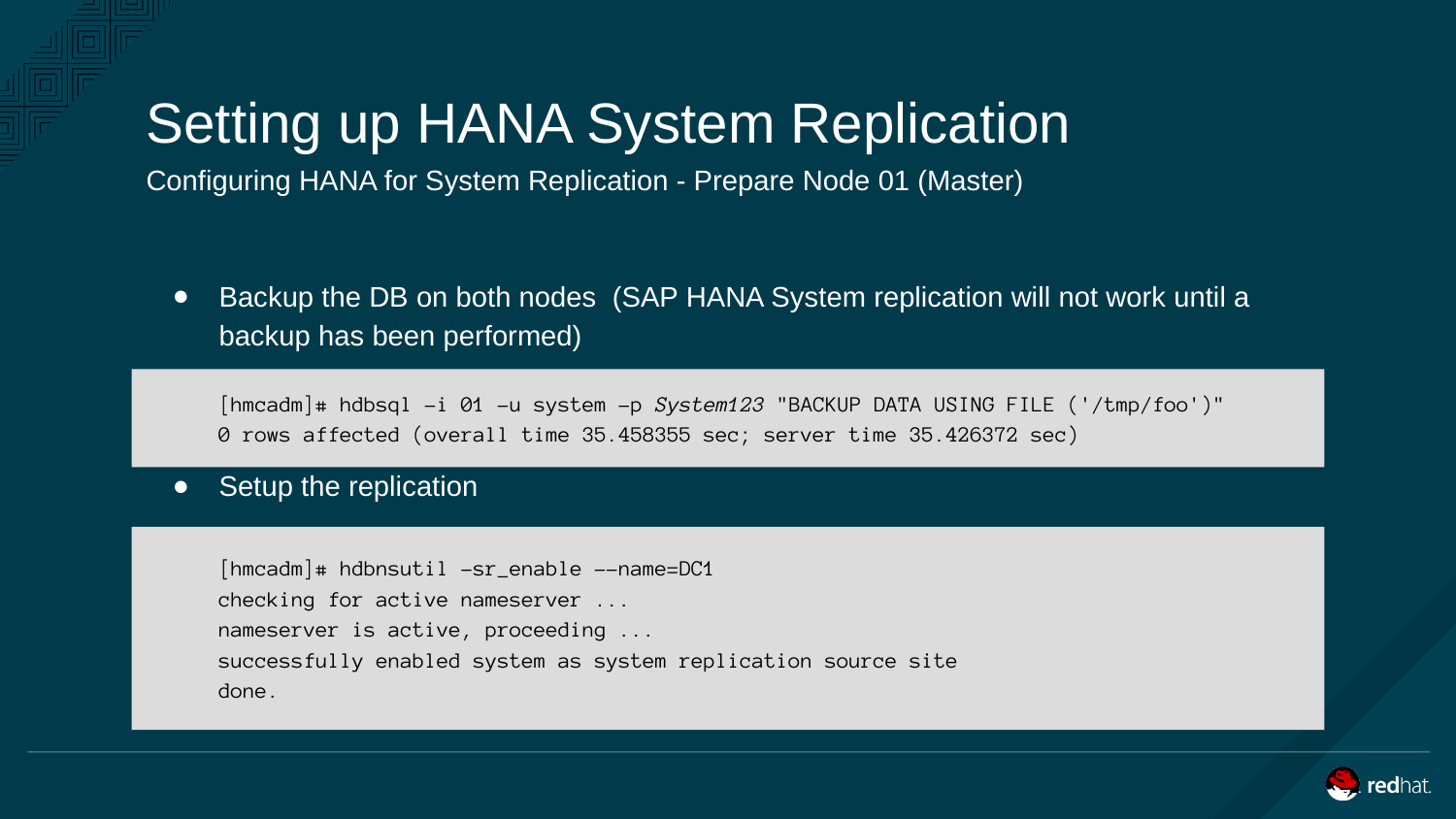

# Setting up HANA System Replication
Configuring HANA for System Replication - Prepare Node 01 (Master)
Backup the DB on both nodes  (SAP HANA System replication will not work until a backup has been performed)
Setup the replication
[hmcadm]# hdbsql -i 01 -u system -p System123 "BACKUP DATA USING FILE ('/tmp/foo')"
0 rows affected (overall time 35.458355 sec; server time 35.426372 sec)
[hmcadm]# hdbnsutil -sr_enable --name=DC1
checking for active nameserver ...
nameserver is active, proceeding ...
successfully enabled system as system replication source site
done.